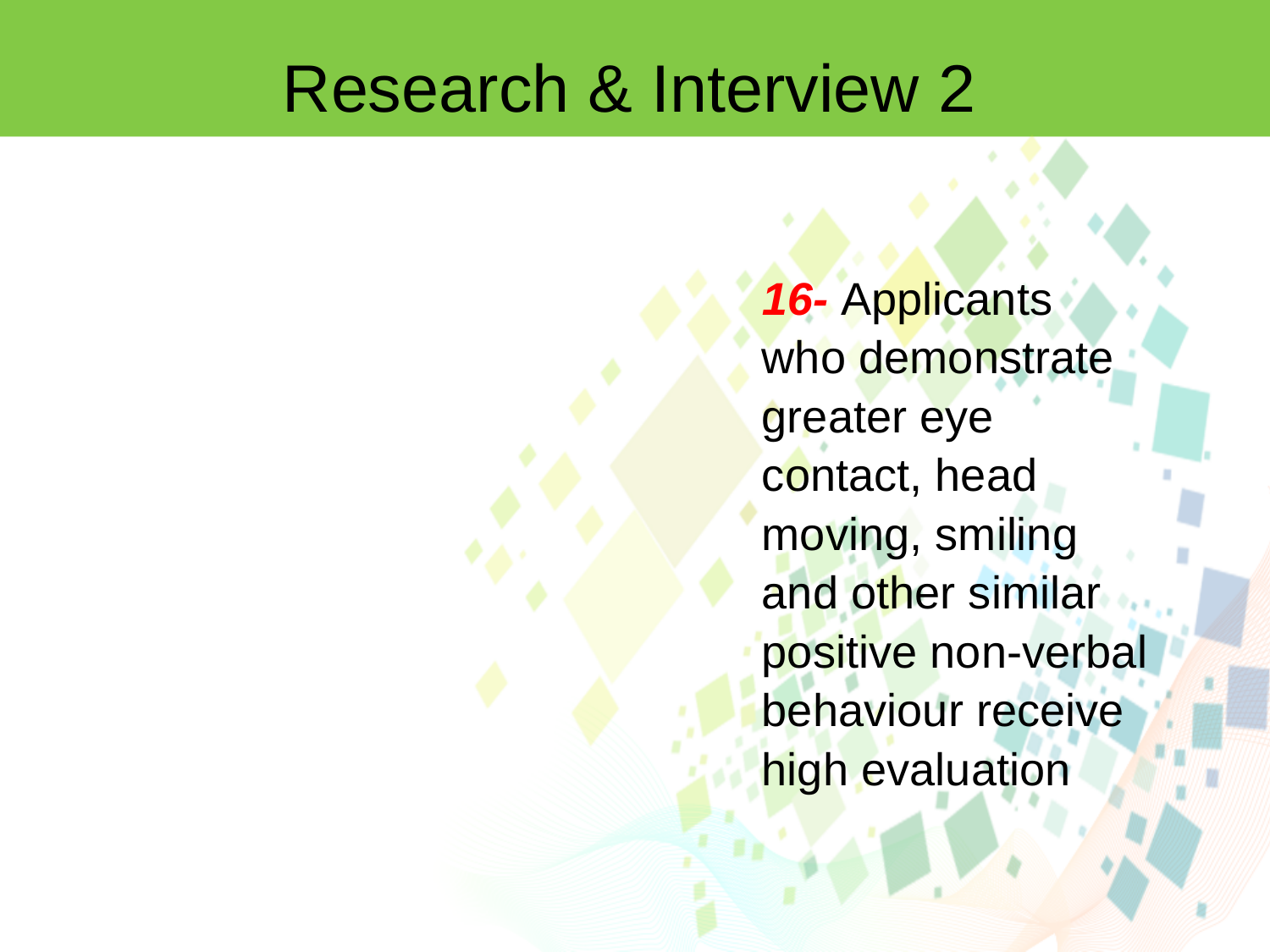

Research & Interview 2
16- Applicants who demonstrate greater eye contact, head moving, smiling and other similar positive non-verbal behaviour receive high evaluation